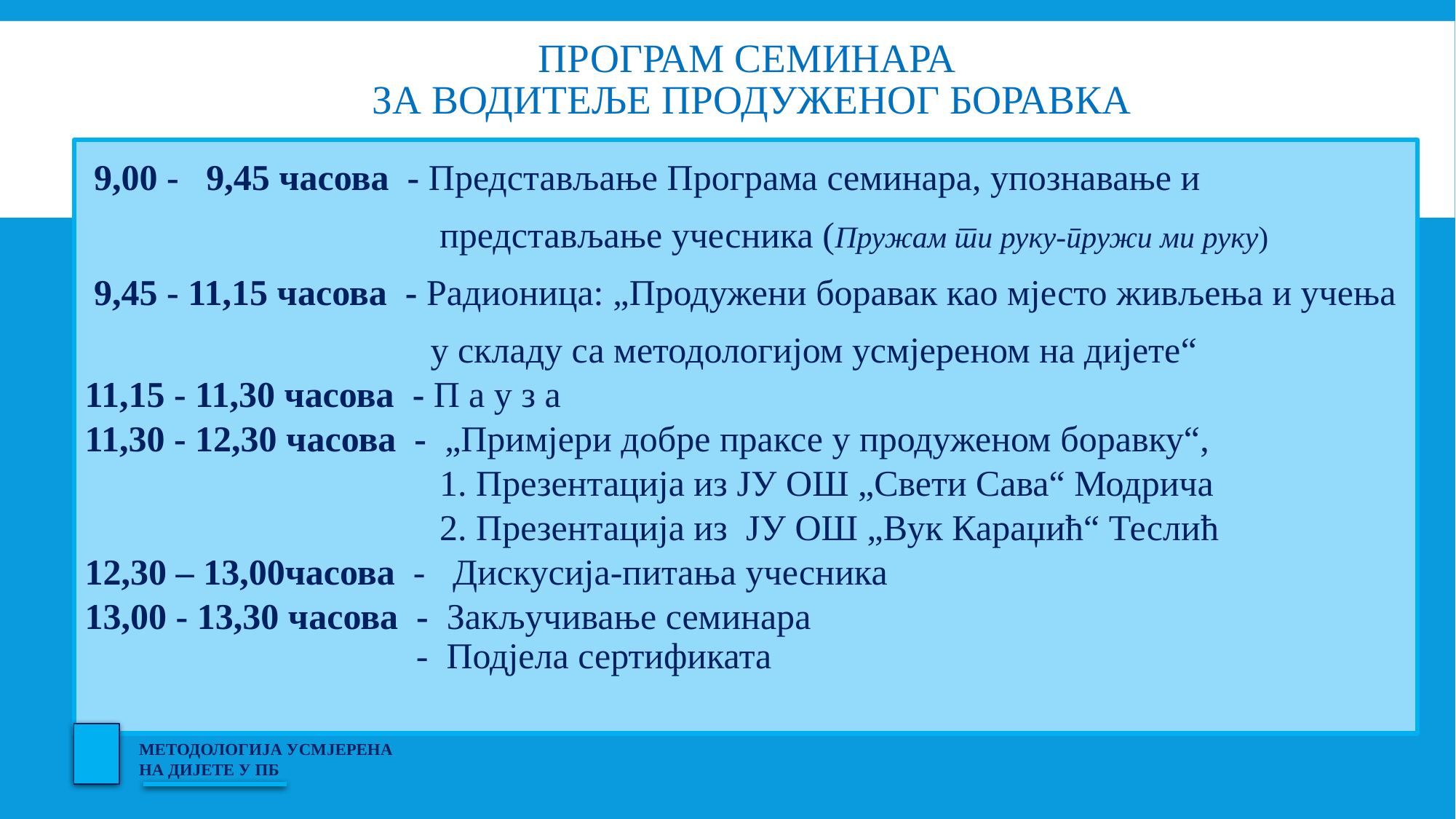

# ПРОГРАМ СЕМИНАРА ЗА ВОДИТЕЉЕ ПРОДУЖЕНОГ БОРАВКА
 9,00 -   9,45 часова  - Представљање Програма семинара, упознавање и
                                       представљање учесника (Пружам ти руку-пружи ми руку)
 9,45 - 11,15 часова  - Радионица: „Продужени боравак као мјесто живљења и учења
                                      у складу са методологијом усмјереном на дијете“
11,15 - 11,30 часова  - П а у з а
11,30 - 12,30 часова  -  „Примјери добре праксе у продуженом боравку“,
                                       1. Презентација из ЈУ ОШ „Свети Сава“ Модрича
                                       2. Презентација из  ЈУ ОШ „Вук Караџић“ Теслић
12,30 – 13,00часова  -   Дискусија-питања учесника
13,00 - 13,30 часова  -  Закључивање семинара
                                  -  Подјела сертификата

МЕТОДОЛОГИЈА УСМЈЕРЕНА  НА ДИЈЕТЕ У ПБ